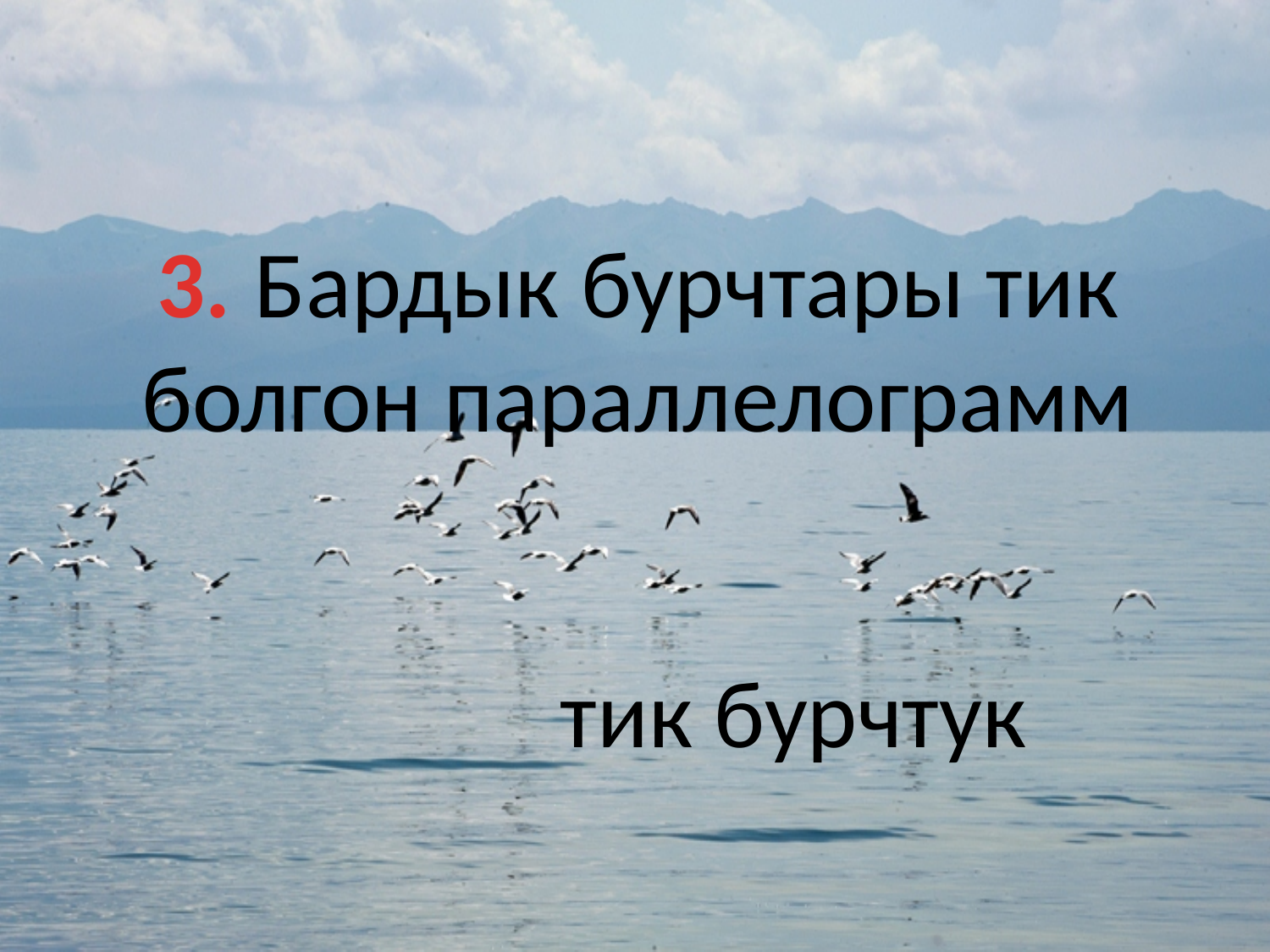

3. Бардык бурчтары тик
болгон параллелограмм
тик бурчтук